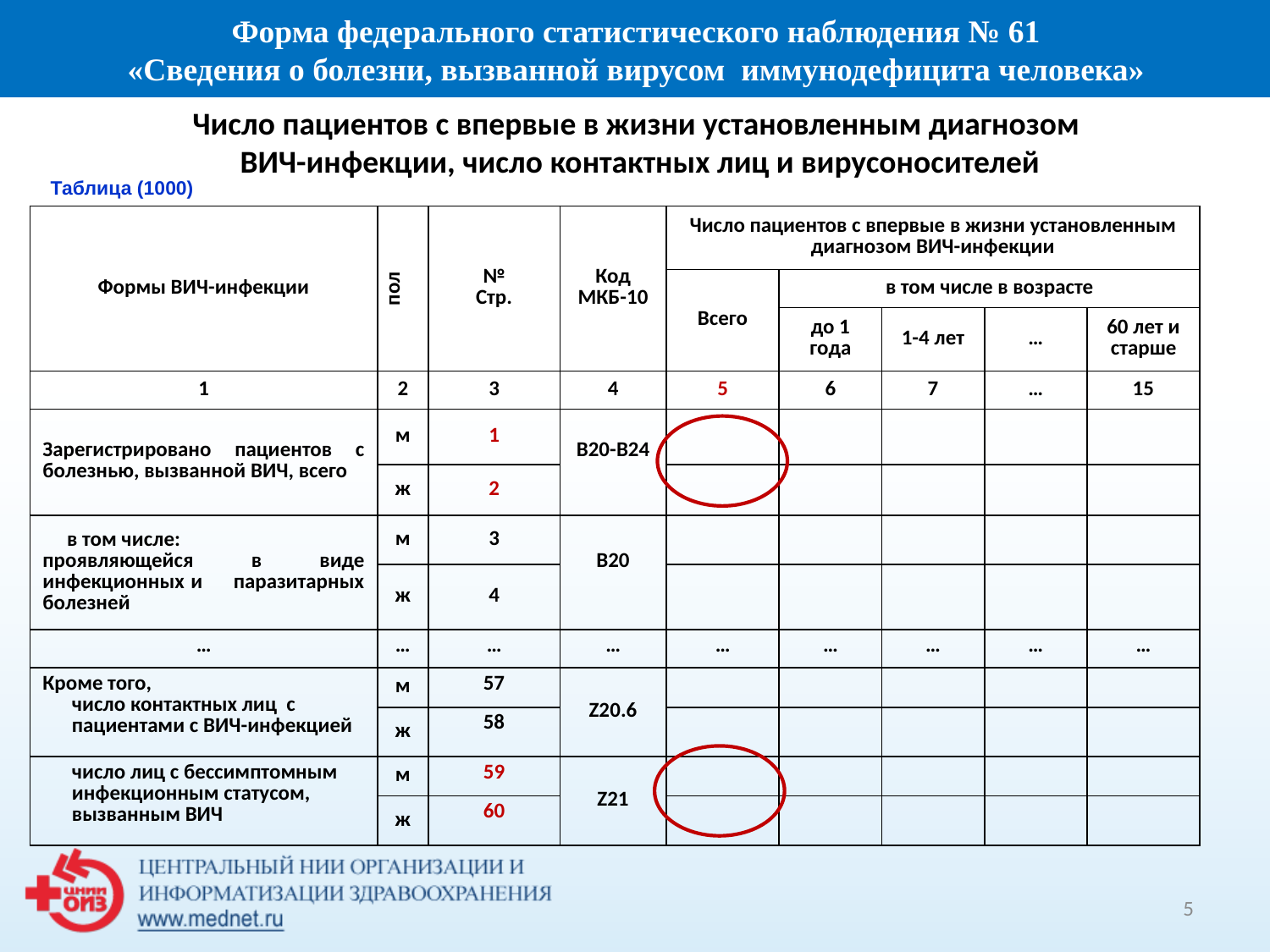

Форма федерального статистического наблюдения № 61
 «Сведения о болезни, вызванной вирусом  иммунодефицита человека»
Число пациентов с впервые в жизни установленным диагнозом
ВИЧ-инфекции, число контактных лиц и вирусоносителей
Таблица (1000)
| Формы ВИЧ-инфекции | пол | № Стр. | Код МКБ-10 | Число пациентов с впервые в жизни установленным диагнозом ВИЧ-инфекции |  |  |  |  |
| --- | --- | --- | --- | --- | --- | --- | --- | --- |
|  |  |  |  | Всего | в том числе в возрасте |  |  |  |
|  |  |  |  |  | до 1 года | 1-4 лет | … | 60 лет и старше |
| 1 | 2 | 3 | 4 | 5 | 6 | 7 | … | 15 |
| Зарегистрировано пациентов с болезнью, вызванной ВИЧ, всего | м | 1 | В20-В24 |  |  |  |  |  |
|  | ж | 2 |  |  |  |  |  |  |
| в том числе: проявляющейся в виде инфекционных и паразитарных болезней | м | 3 | В20 |  |  |  |  |  |
|  | ж | 4 |  |  |  |  |  |  |
| … | … | … | … | … | … | … | … | … |
| Кроме того, число контактных лиц с пациентами с ВИЧ-инфекцией | м | 57 | Z20.6 |  |  |  |  |  |
|  | ж | 58 |  |  |  |  |  |  |
| число лиц с бессимптомным инфекционным статусом, вызванным ВИЧ | м | 59 | Z21 |  |  |  |  |  |
|  | ж | 60 |  |  |  |  |  |  |

5